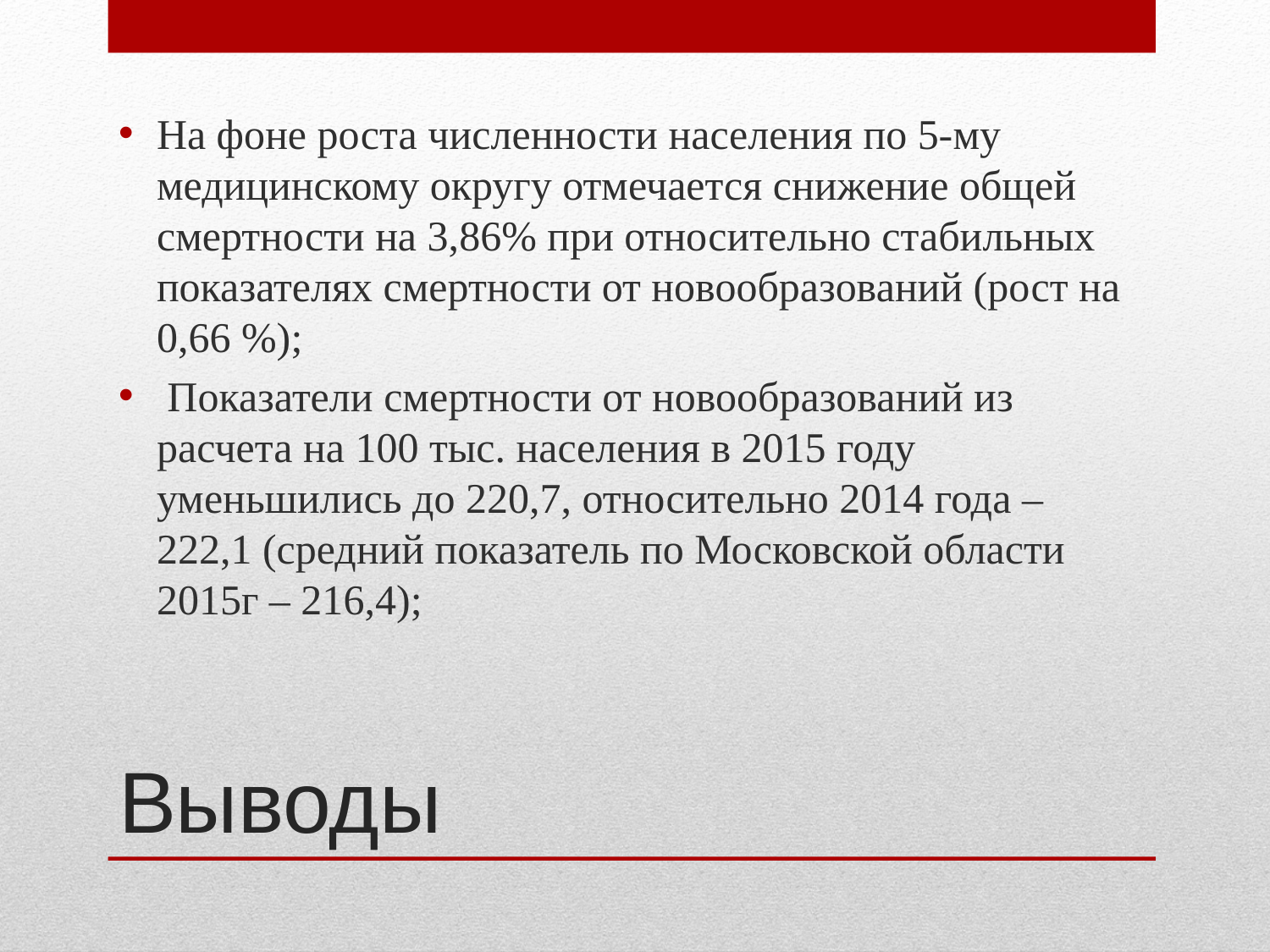

На фоне роста численности населения по 5-му медицинскому округу отмечается снижение общей смертности на 3,86% при относительно стабильных показателях смертности от новообразований (рост на 0,66 %);
 Показатели смертности от новообразований из расчета на 100 тыс. населения в 2015 году уменьшились до 220,7, относительно 2014 года – 222,1 (средний показатель по Московской области 2015г – 216,4);
# Выводы